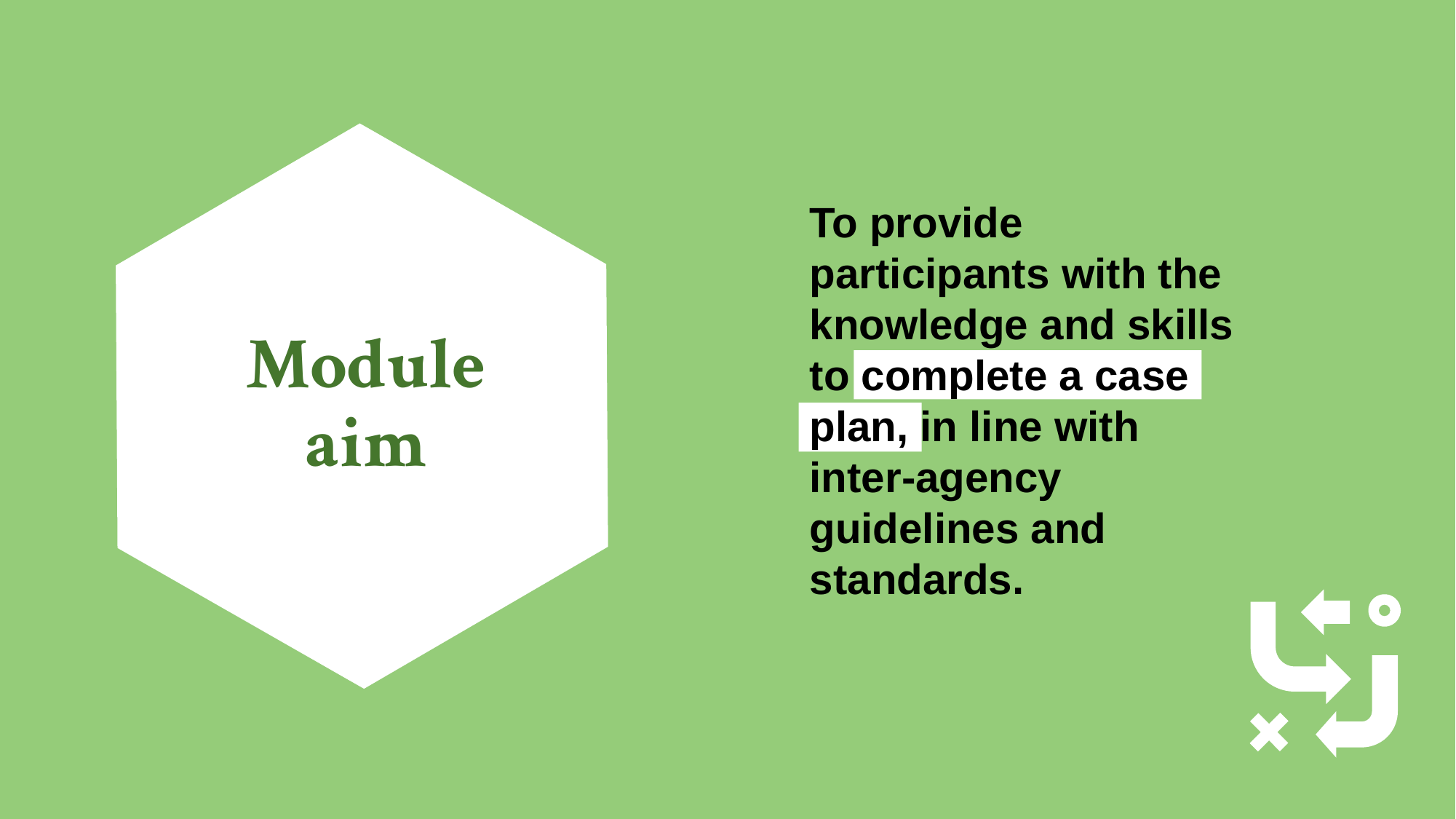

To provide participants with the knowledge and skills to complete a case plan, in line with inter-agency guidelines and standards.

# Module aim